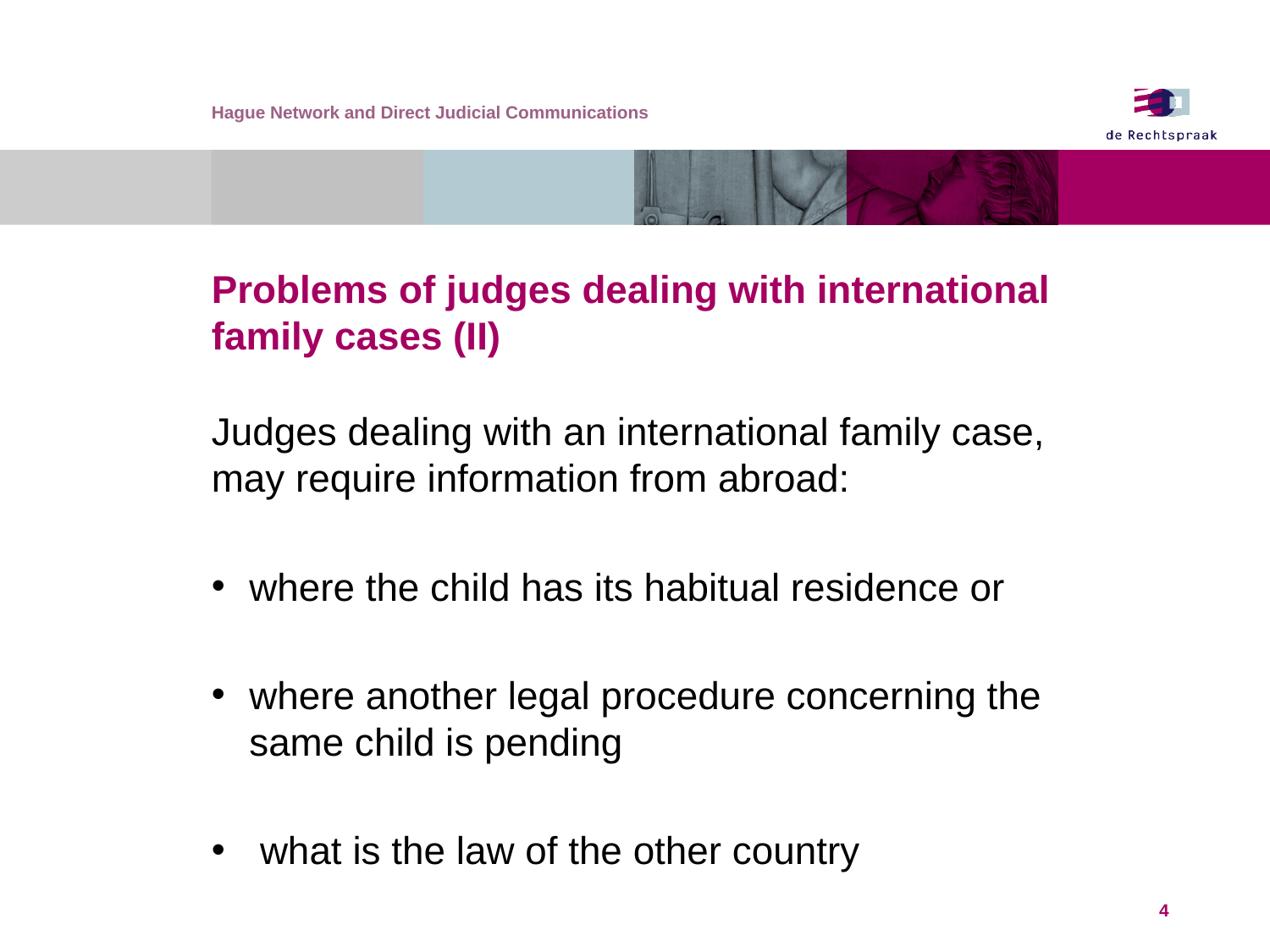

Hague Network and Direct Judicial Communications

# Problems of judges dealing with international family cases (II)
Judges dealing with an international family case, may require information from abroad:

where the child has its habitual residence or

where another legal procedure concerning the same child is pending

 what is the law of the other country

4